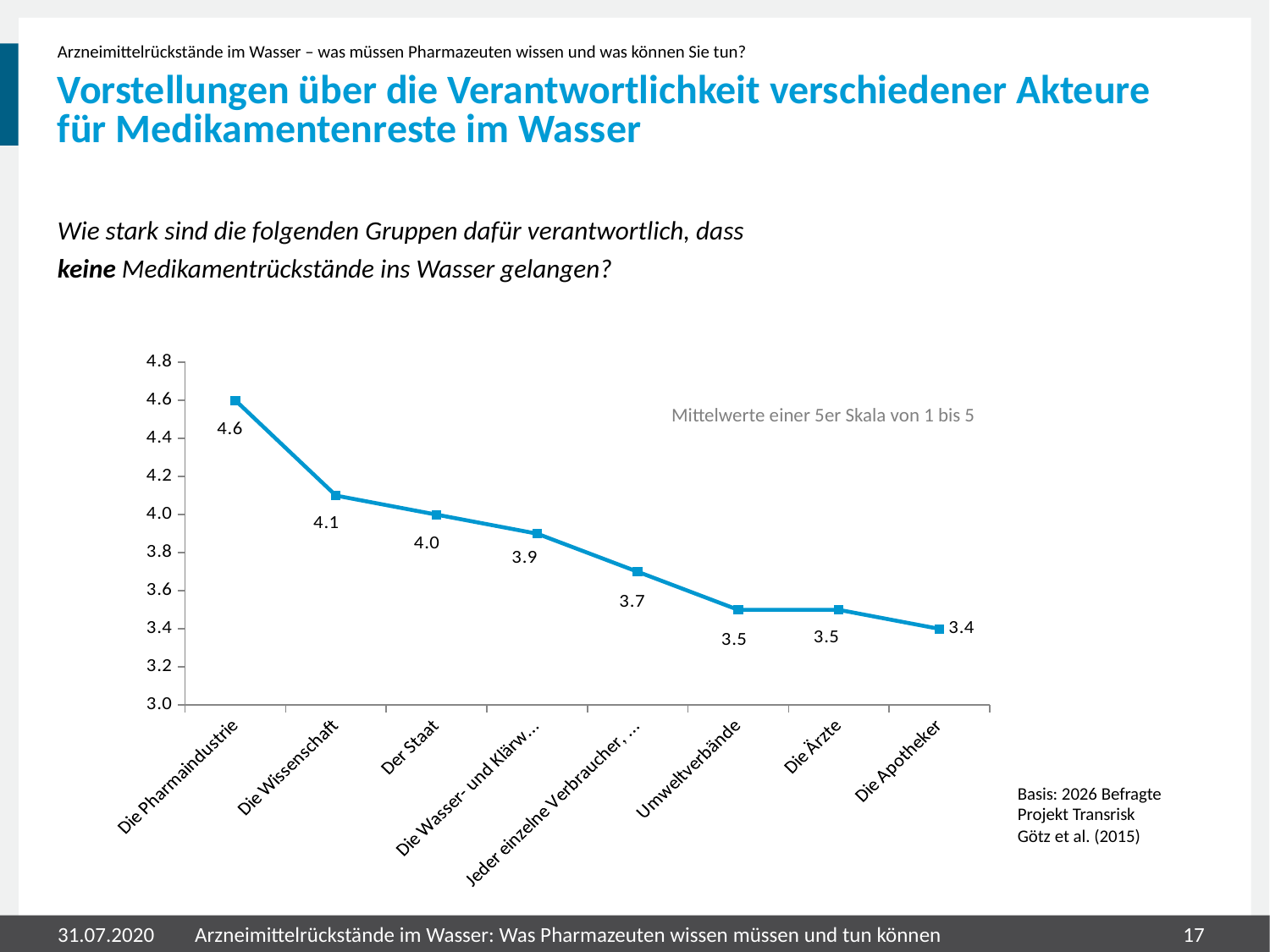

Arzneimittelrückstände im Wasser – was müssen Pharmazeuten wissen und was können Sie tun?

# Vorstellungen über die Verantwortlichkeit verschiedener Akteure für Medikamentenreste im Wasser
Wie stark sind die folgenden Gruppen dafür verantwortlich, dass
keine Medikamentrückstände ins Wasser gelangen?

### Chart

| Category |  |  |  |
|---|---|---|---|
| Die Pharmaindustrie | 4.6 | None | None |
| Die Wissenschaft | 4.1 | None | None |
| Der Staat | 4.0 | None | None |
| Die Wasser- und Klärwerke | 3.9 | None | None |
| Jeder einzelne Verbraucher, also auch ich | 3.7 | None | None |
| Umweltverbände | 3.5 | None | None |
| Die Ärzte | 3.5 | None | None |
| Die Apotheker | 3.4 | None | None |
Mittelwerte einer 5er Skala von 1 bis 5
Basis: 2026 Befragte
Projekt Transrisk
Götz et al. (2015)
31.07.2020
Arzneimittelrückstände im Wasser: Was Pharmazeuten wissen müssen und tun können
17